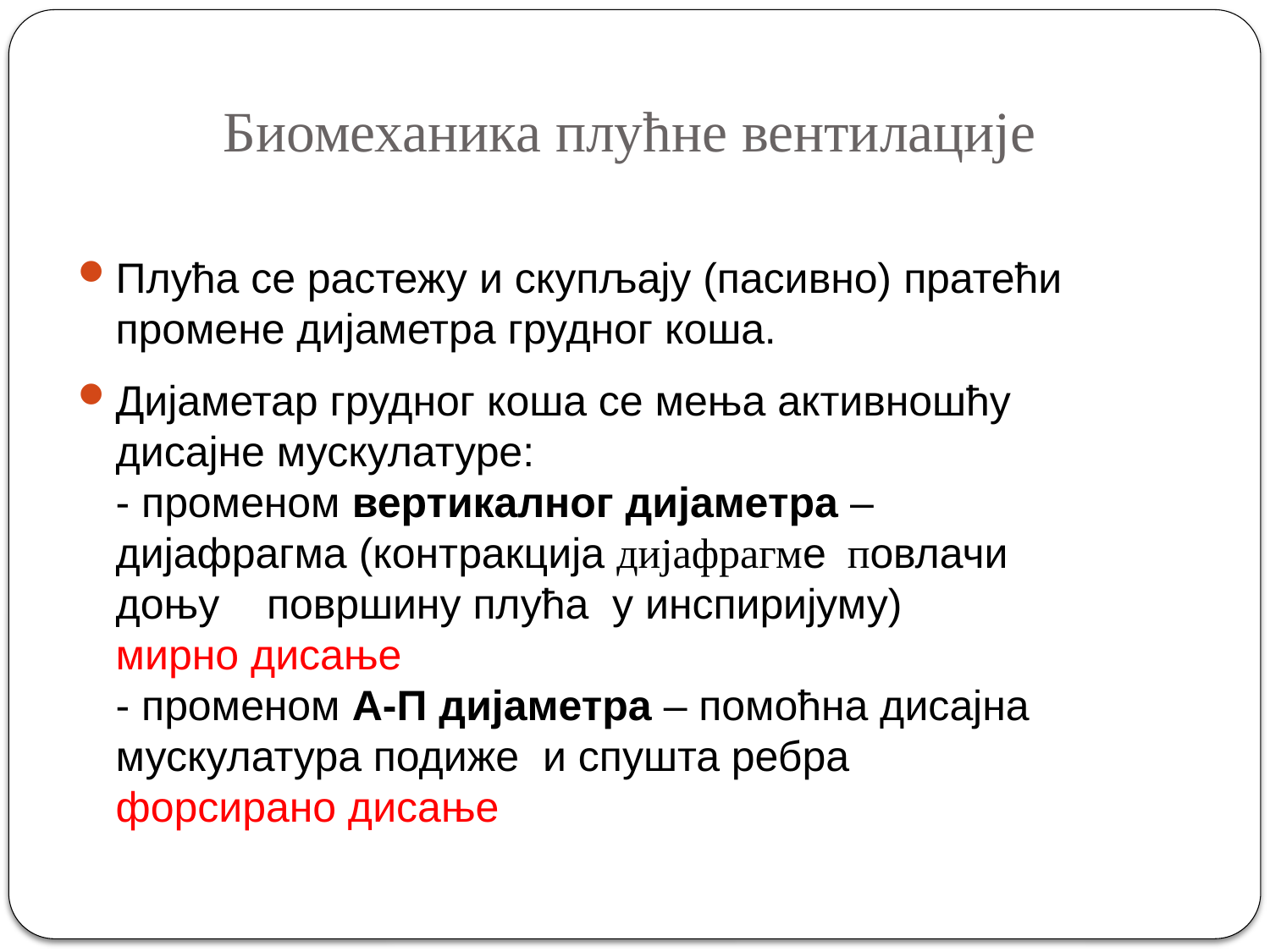

# Биомеханика плућне вентилације
Плућа се растежу и скупљају (пасивно) пратећи промене дијаметра грудног коша.
Дијаметар грудног коша се мења активношћу дисајне мускулатуре:
- променом вертикалног дијаметра –
дијафрагма (контракција дијафрагме  повлачи доњу    површину плућа  у инспиријуму)               мирно дисање
- променом А-П дијаметра – помоћна дисајна мускулатура подиже  и спушта ребра               форсирано дисање
6